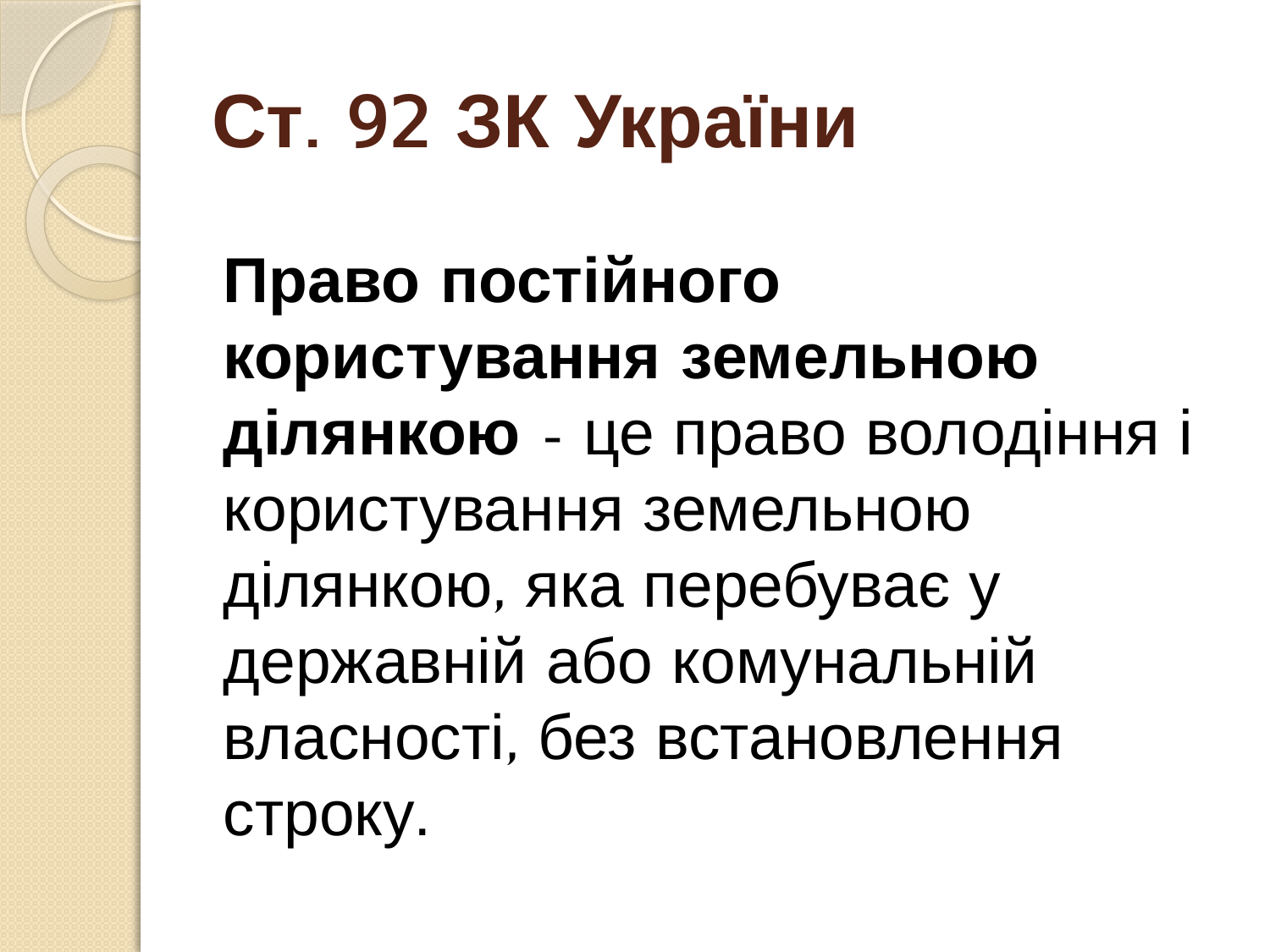

# Ст. 92 ЗК України

Право постійного користування земельною ділянкою - це право володіння і користування земельною ділянкою, яка перебуває у державній або комунальній власності, без встановлення строку.